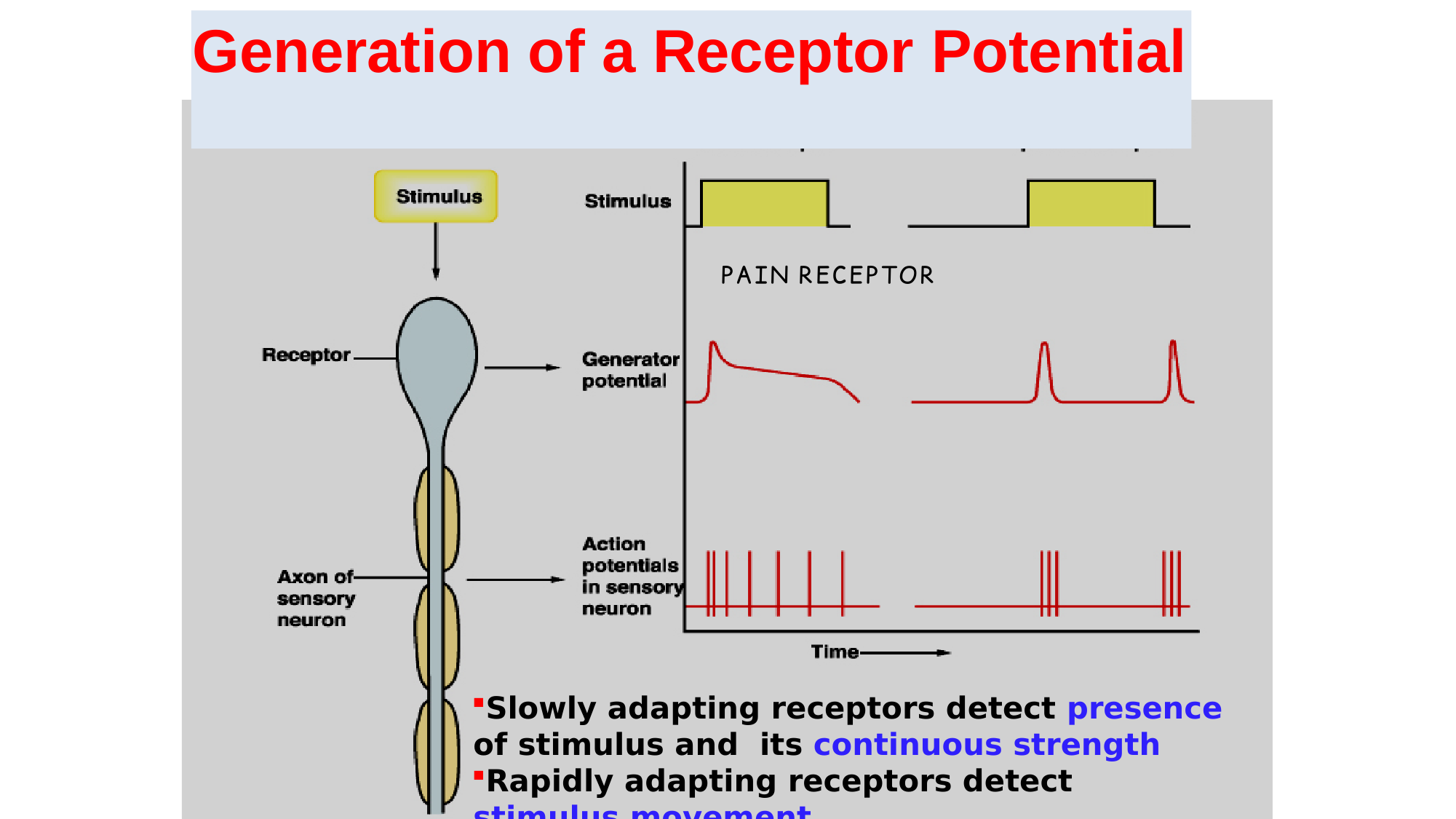

# Generation of a Receptor Potential

PAIN RECEPTOR
Slowly adapting receptors detect presence of stimulus and  its continuous strength
Rapidly adapting receptors detect stimulus movement